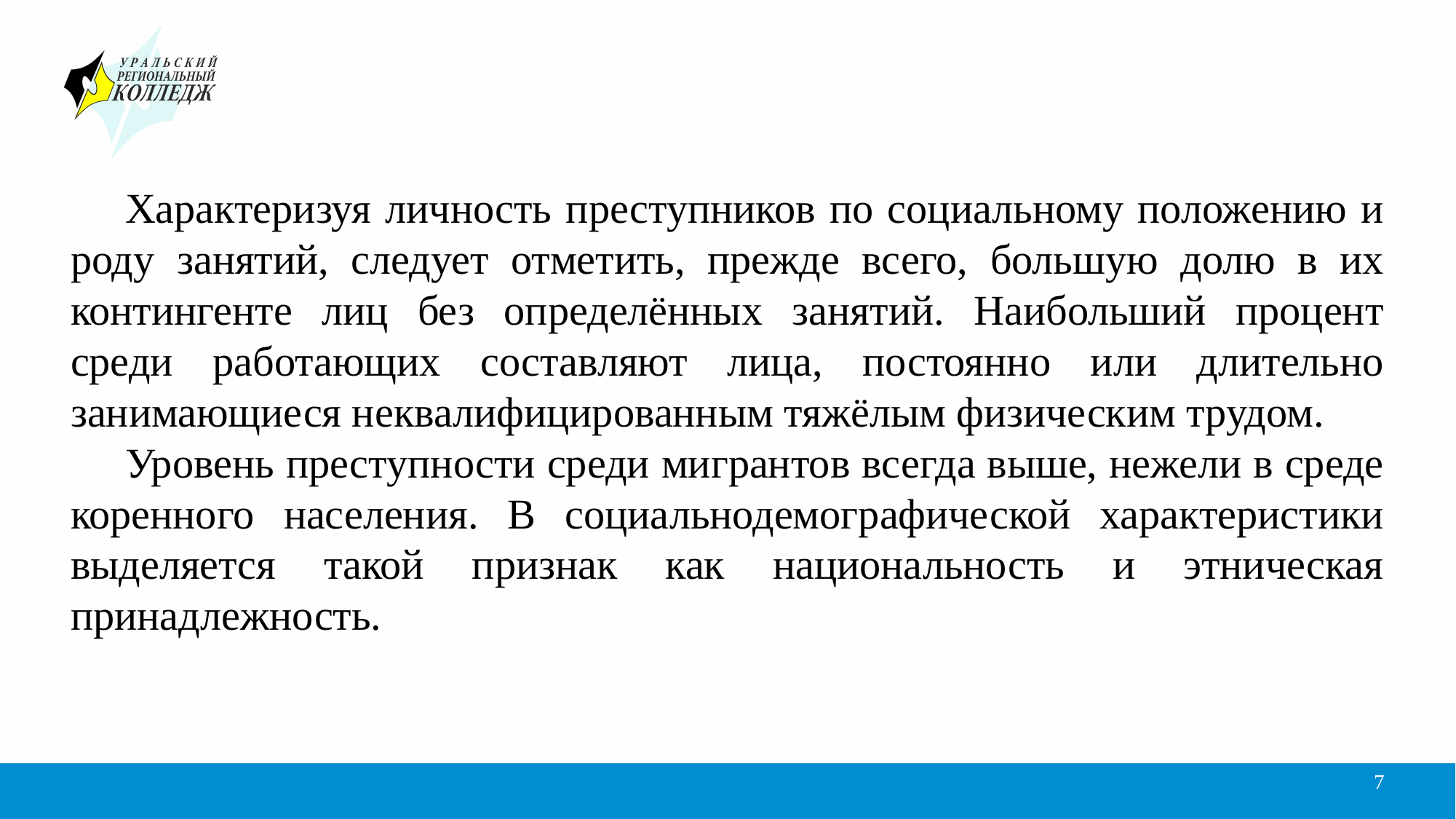

#
Характеризуя личность преступников по социальному положению и роду занятий, следует отметить, прежде всего, большую долю в их контингенте лиц без определённых занятий. Наибольший процент среди работающих составляют лица, постоянно или длительно занимающиеся неквалифицированным тяжёлым физическим трудом.
Уровень преступности среди мигрантов всегда выше, нежели в среде
коренного населения. В социальнодемографической характеристики
выделяется такой признак как национальность и этническая
принадлежность.
7